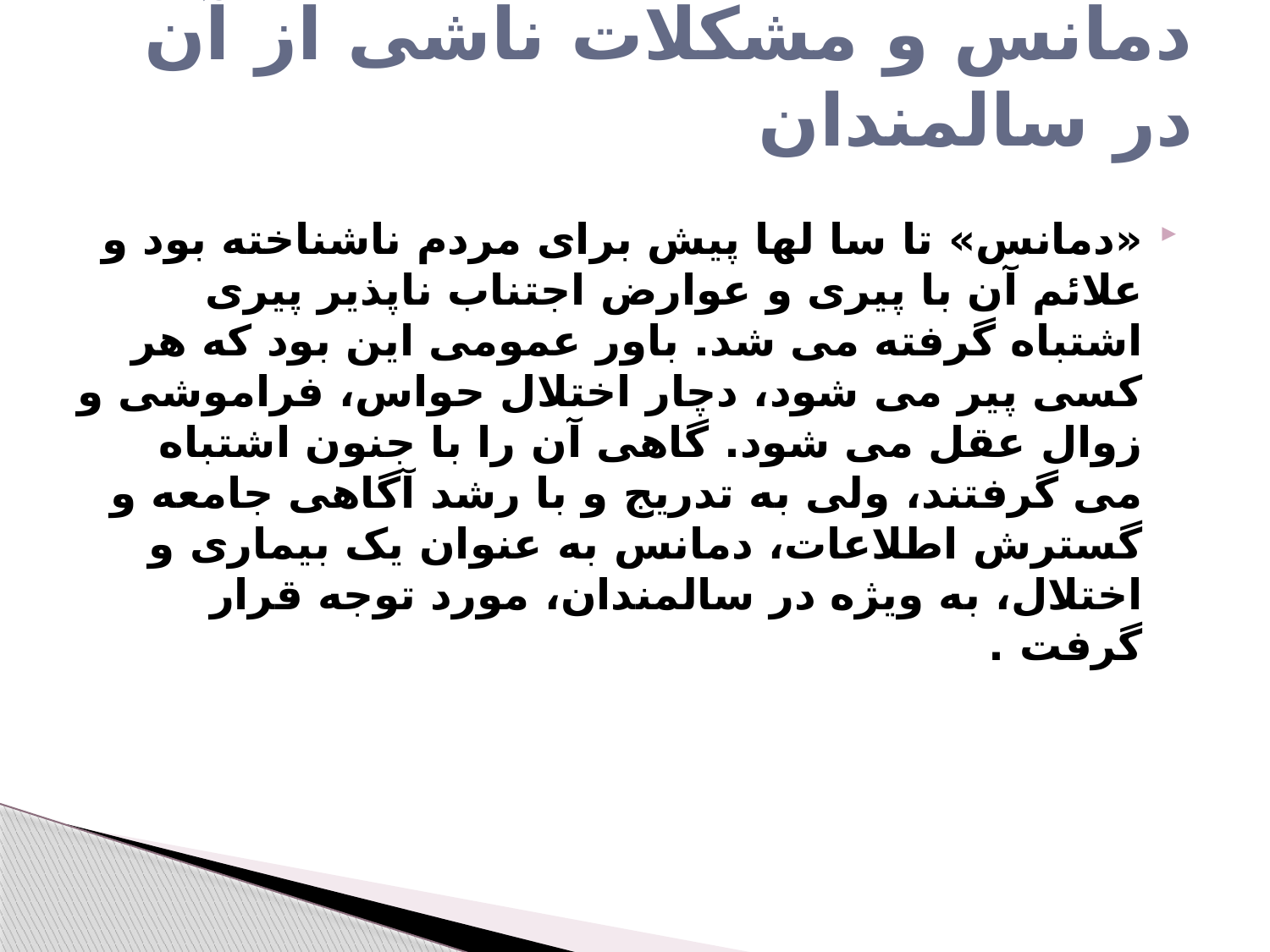

# دمانس و مشکلات ناشی از آن در سالمندان
«دمانس» تا سا لها پیش برای مردم ناشناخته بود و علائم آن با پیری و عوارض اجتناب ناپذیر پیری اشتباه گرفته می شد. باور عمومی این بود که هر کسی پیر می شود، دچار اختلال حواس، فراموشی و زوال عقل می شود. گاهی آن را با جنون اشتباه می گرفتند، ولی به تدریج و با رشد آگاهی جامعه و گسترش اطلاعات، دمانس به عنوان یک بیماری و اختلال، به ویژه در سالمندان، مورد توجه قرار گرفت .